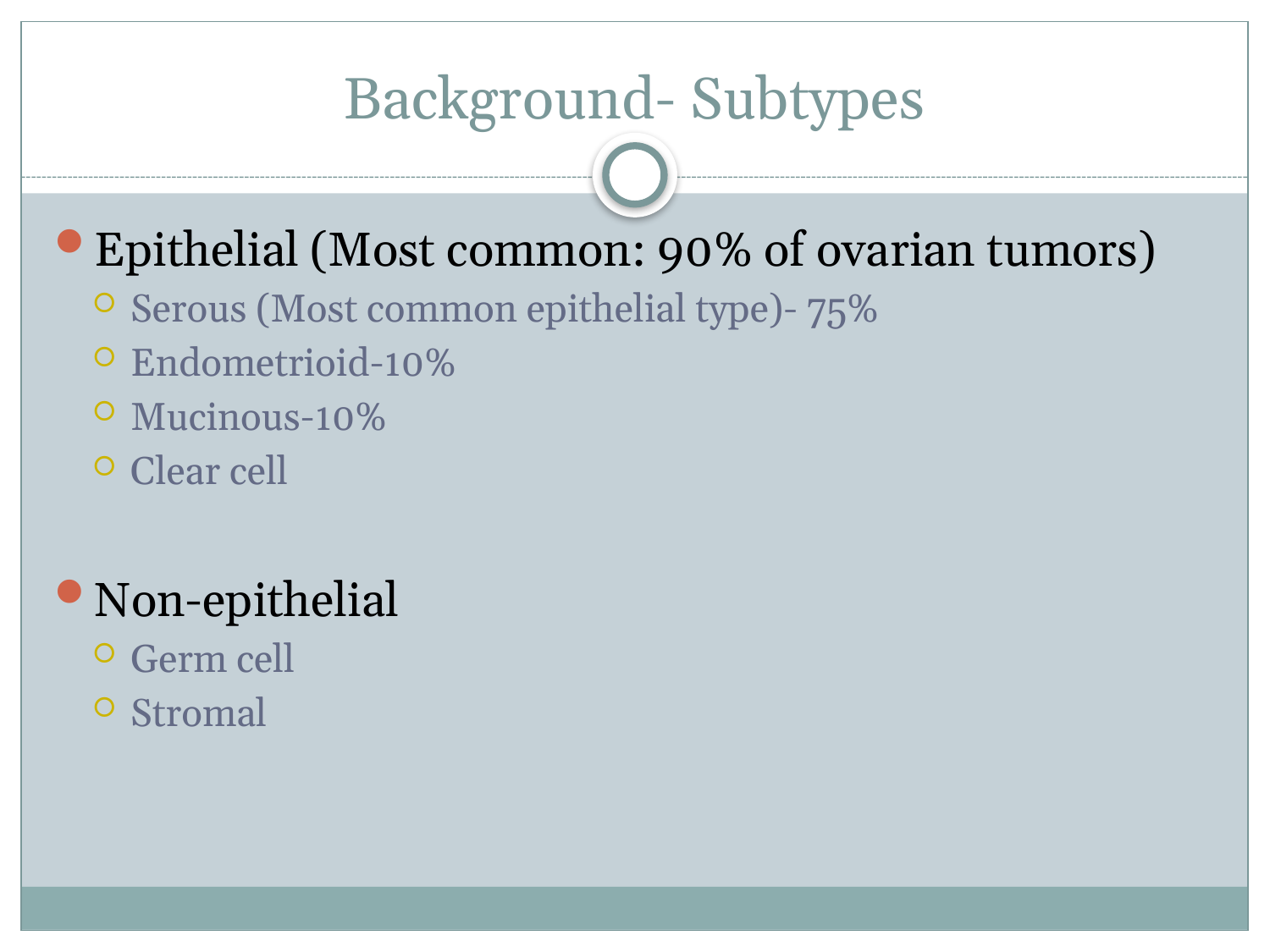

# Background- Subtypes
Epithelial (Most common: 90% of ovarian tumors)
Serous (Most common epithelial type)- 75%
Endometrioid-10%
Mucinous-10%
Clear cell

Non-epithelial
Germ cell
Stromal